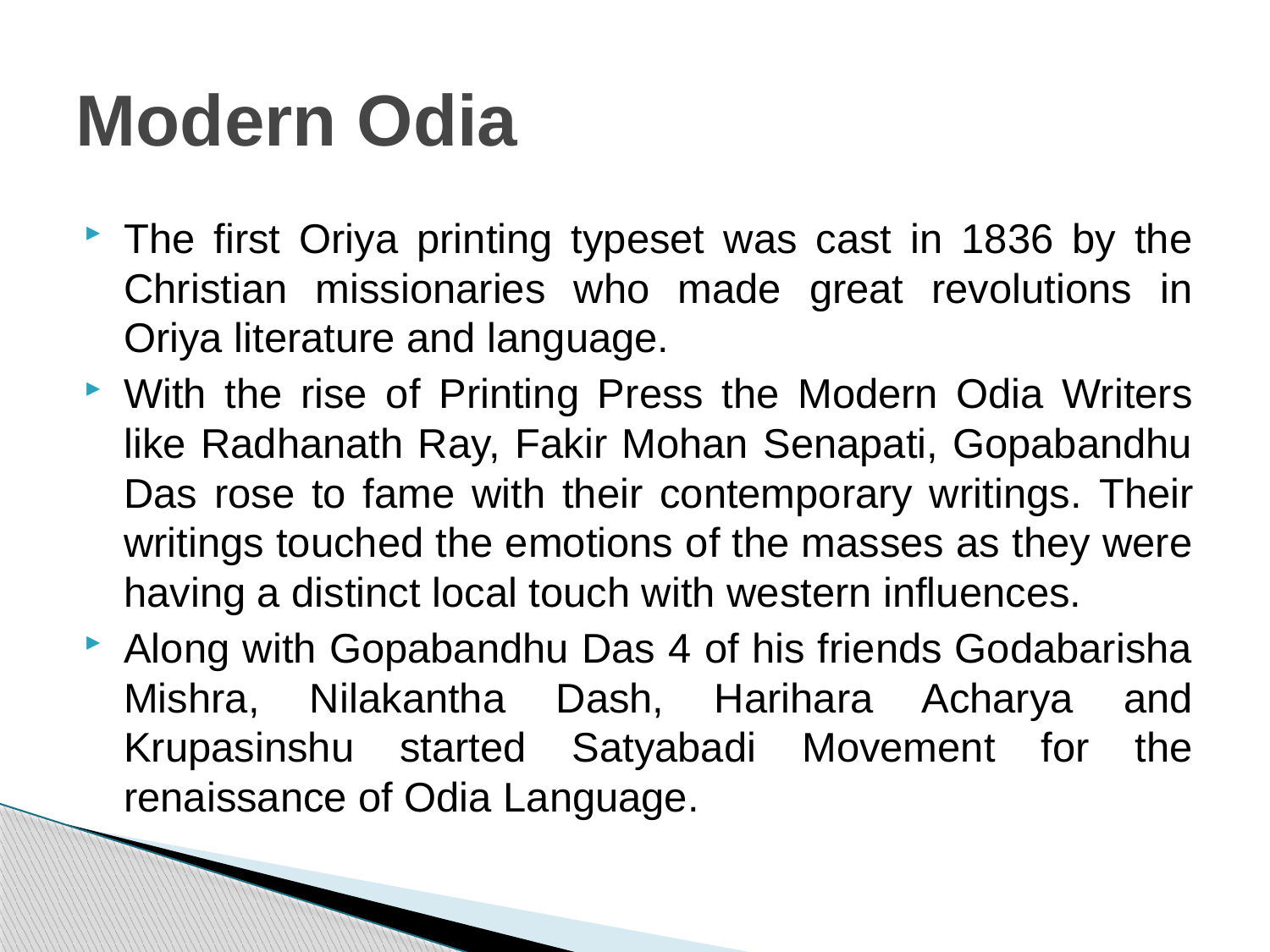

# Modern Odia
The first Oriya printing typeset was cast in 1836 by the Christian missionaries who made great revolutions in Oriya literature and language.
With the rise of Printing Press the Modern Odia Writers like Radhanath Ray, Fakir Mohan Senapati, Gopabandhu Das rose to fame with their contemporary writings. Their writings touched the emotions of the masses as they were having a distinct local touch with western influences.
Along with Gopabandhu Das 4 of his friends Godabarisha Mishra, Nilakantha Dash, Harihara Acharya and Krupasinshu started Satyabadi Movement for the renaissance of Odia Language.